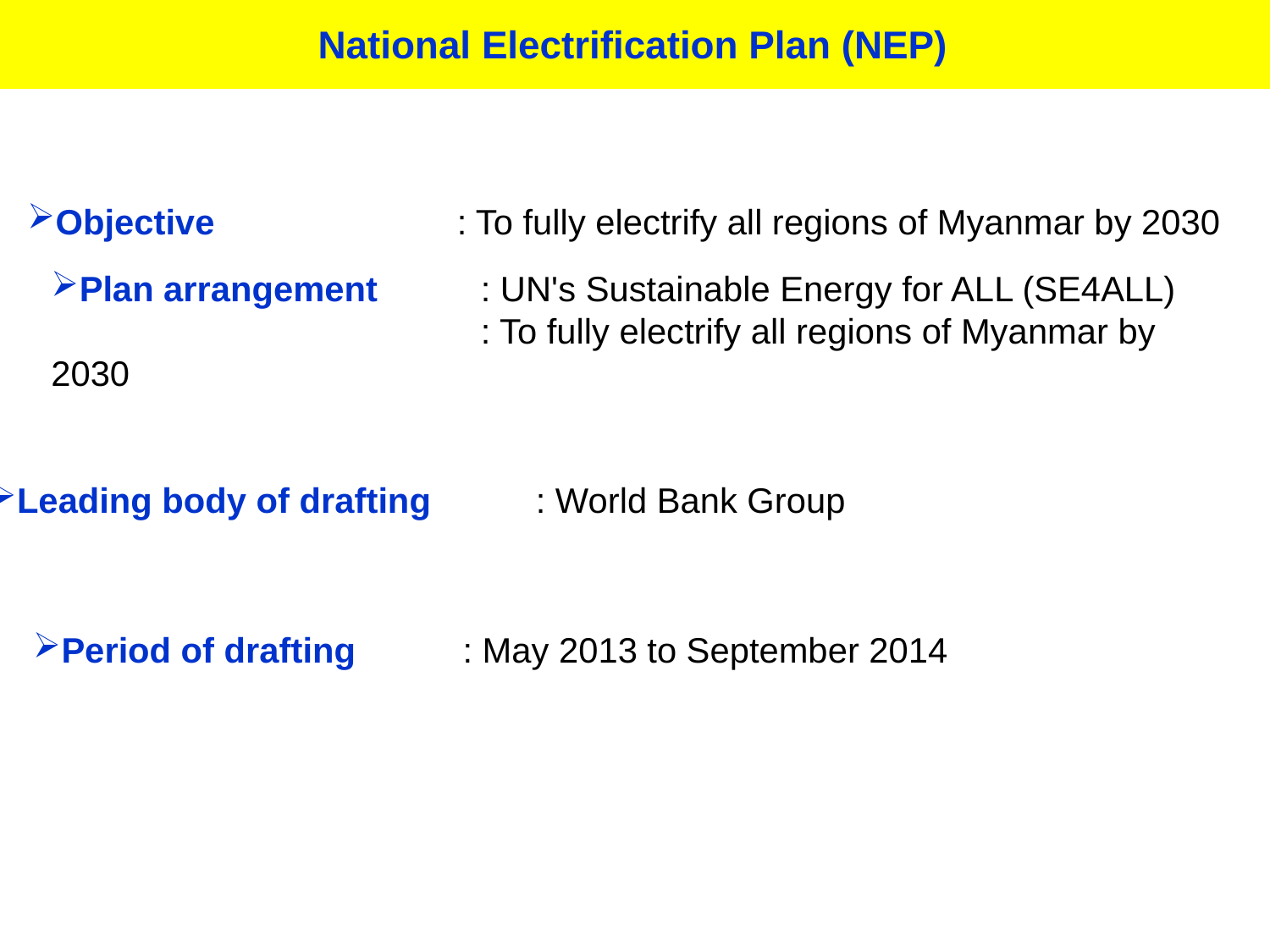

National Electrification Plan (NEP)

Objective              	     : To fully electrify all regions of Myanmar by 2030
Plan arrangement	     : UN's Sustainable Energy for ALL (SE4ALL)
         			     : To fully electrify all regions of Myanmar by 2030
Leading body of drafting	    : World Bank Group
Period of drafting	     : May 2013 to September 2014